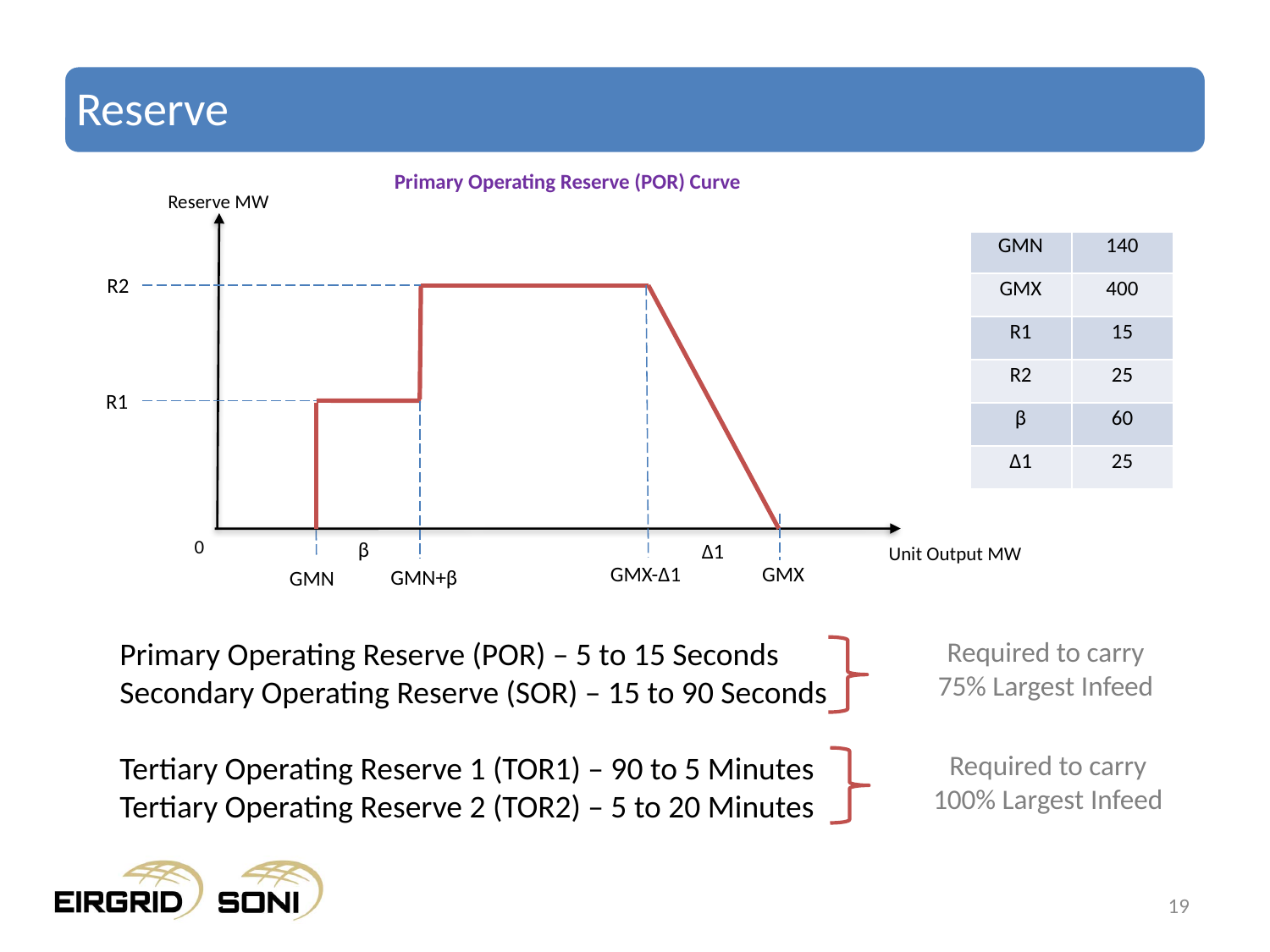

# Reserve
Primary Operating Reserve (POR) Curve
Reserve MW
|  |  |
| --- | --- |
| GMN | 140 |
| GMX | 400 |
| R1 | 15 |
| R2 | 25 |
| β | 60 |
| ∆1 | 25 |
R2
R1
0
β
∆1
Unit Output MW
GMX-∆1
GMX
GMN+β
GMN
Required to carry
75% Largest Infeed
Primary Operating Reserve (POR) – 5 to 15 Seconds
Secondary Operating Reserve (SOR) – 15 to 90 Seconds

Tertiary Operating Reserve 1 (TOR1) – 90 to 5 Minutes
Tertiary Operating Reserve 2 (TOR2) – 5 to 20 Minutes

Required to carry
100% Largest Infeed

19